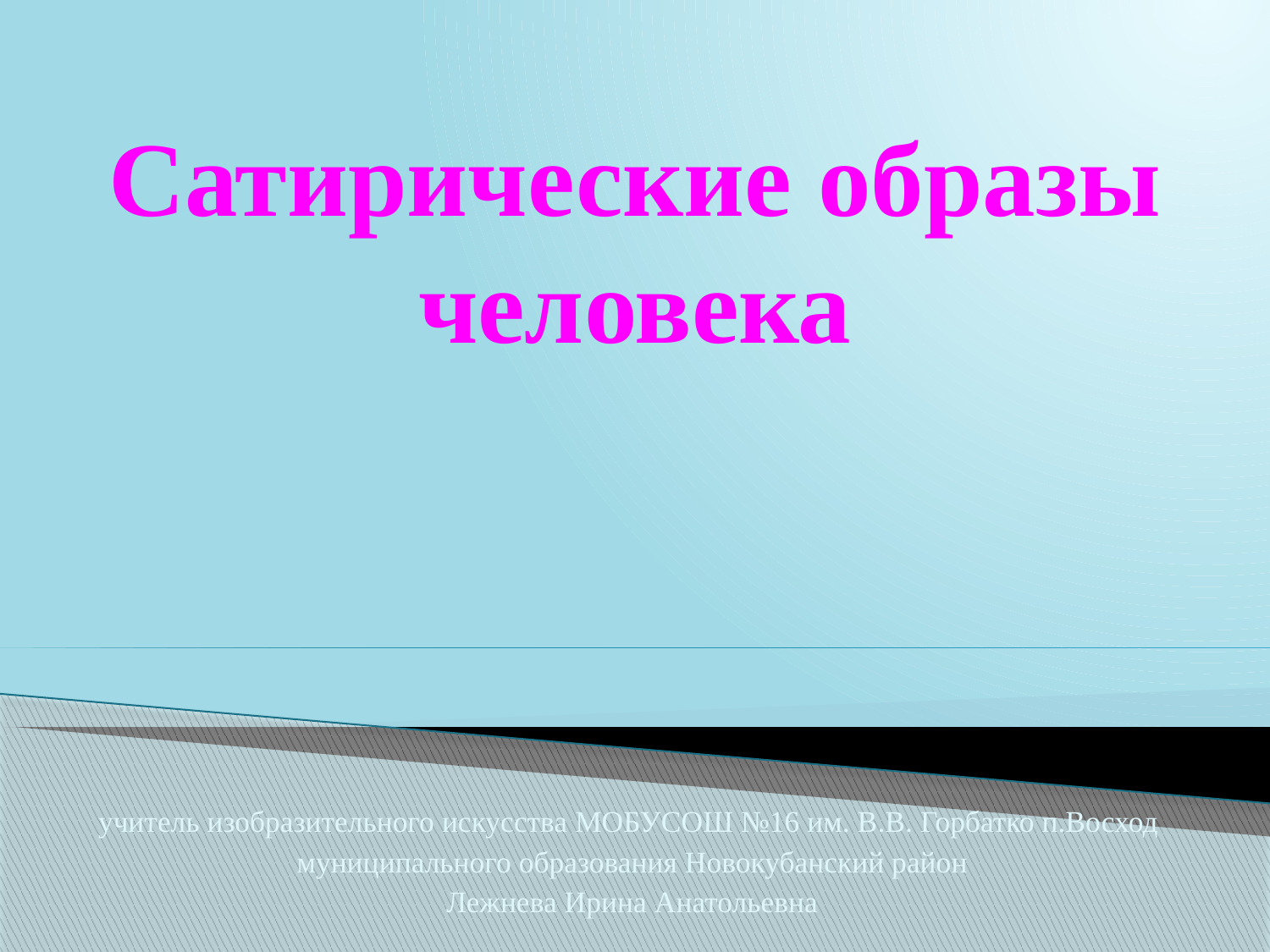

# Сатирические образы человека
учитель изобразительного искусства МОБУСОШ №16 им. В.В. Горбатко п.Восход
муниципального образования Новокубанский район
Лежнева Ирина Анатольевна